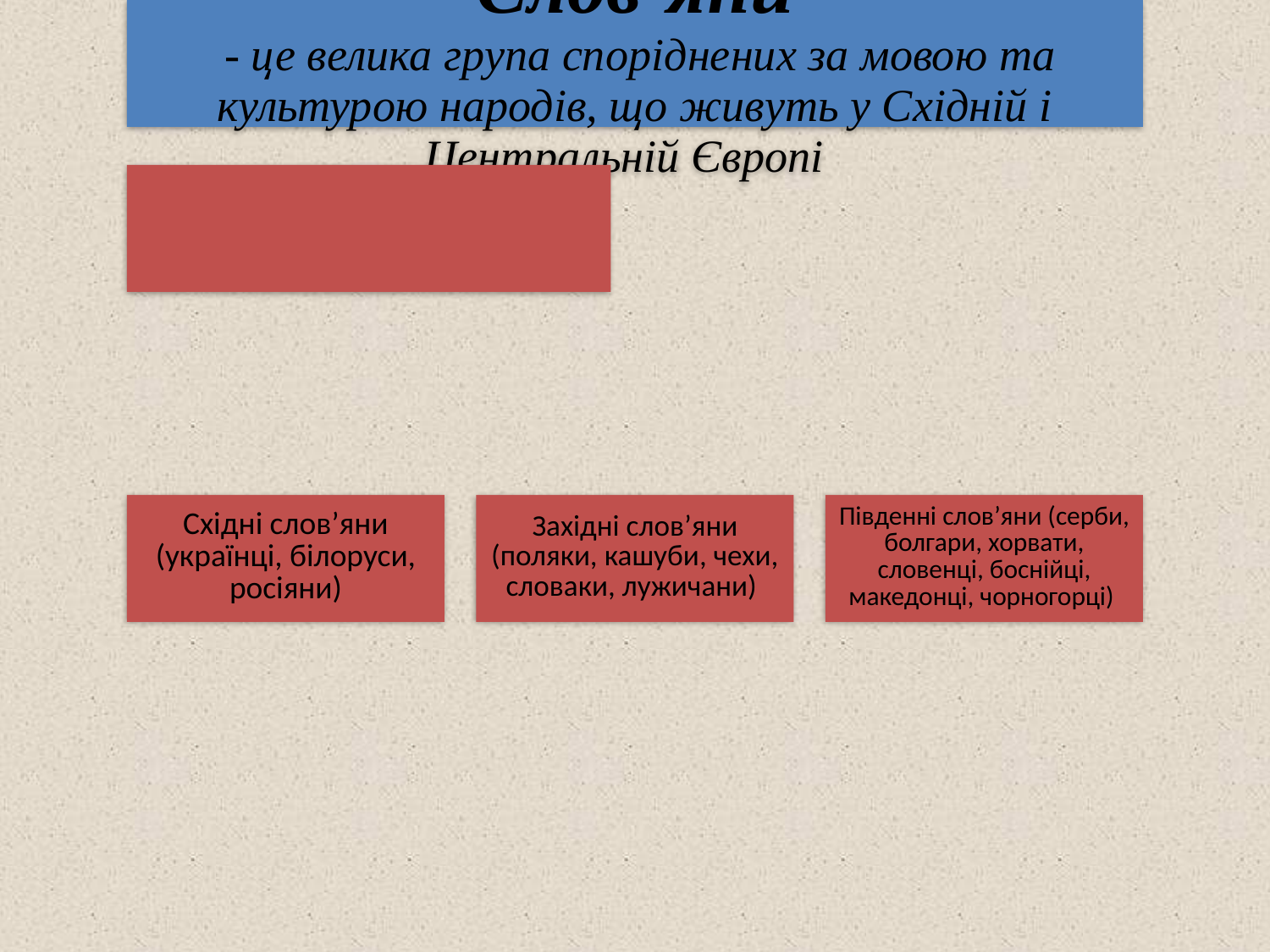

Слов’яни
 - це велика група споріднених за мовою та культурою народів, що живуть у Східній і Центральній Європі
Східні слов’яни (українці, білоруси, росіяни)
Західні слов’яни (поляки, кашуби, чехи, словаки, лужичани)
Південні слов’яни (серби, болгари, хорвати, словенці, боснійці, македонці, чорногорці)